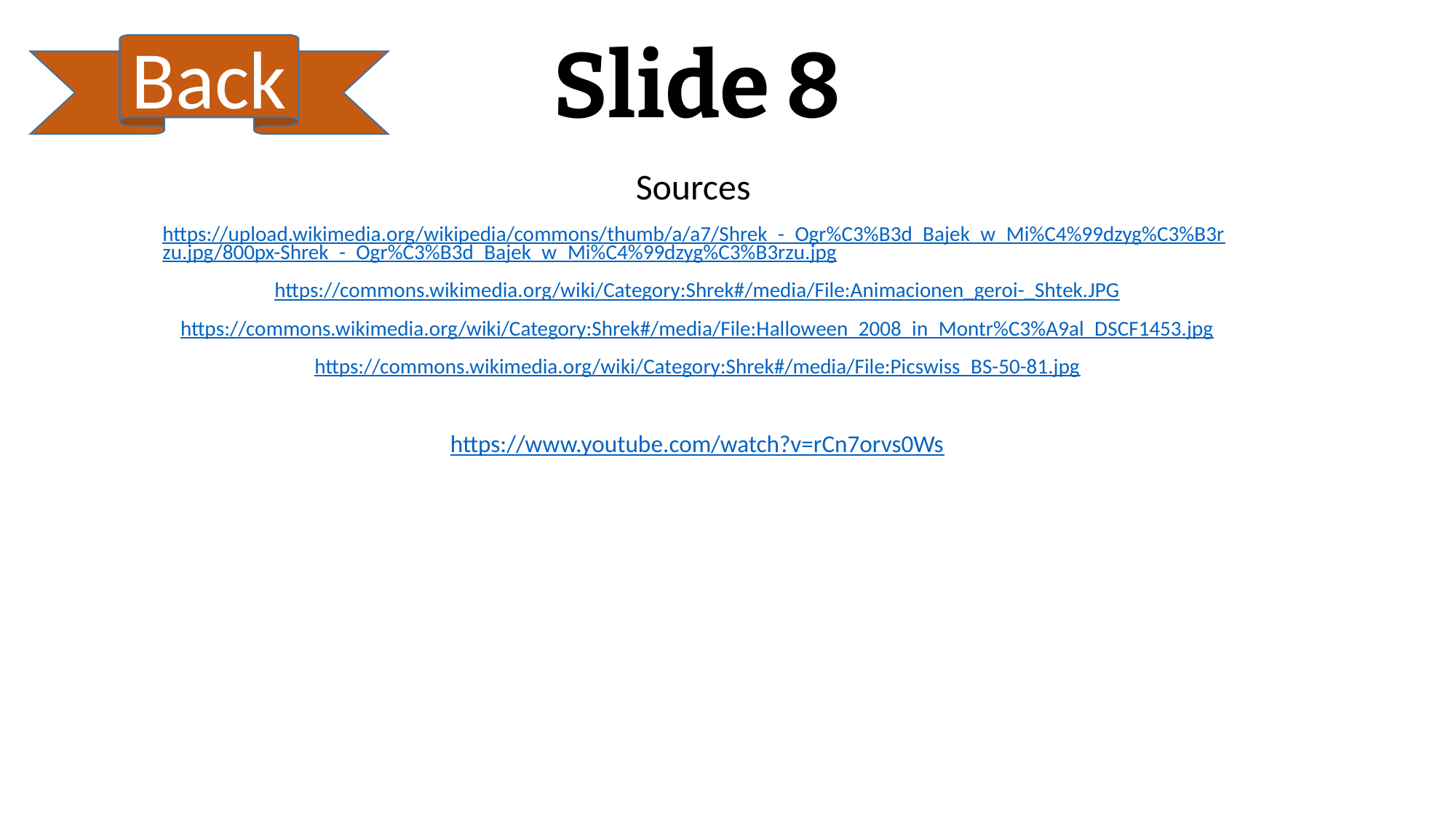

# Slide 8
Back
Sources
https://upload.wikimedia.org/wikipedia/commons/thumb/a/a7/Shrek_-_Ogr%C3%B3d_Bajek_w_Mi%C4%99dzyg%C3%B3rzu.jpg/800px-Shrek_-_Ogr%C3%B3d_Bajek_w_Mi%C4%99dzyg%C3%B3rzu.jpg
https://commons.wikimedia.org/wiki/Category:Shrek#/media/File:Animacionen_geroi-_Shtek.JPG
https://commons.wikimedia.org/wiki/Category:Shrek#/media/File:Halloween_2008_in_Montr%C3%A9al_DSCF1453.jpg
https://commons.wikimedia.org/wiki/Category:Shrek#/media/File:Picswiss_BS-50-81.jpg

https://www.youtube.com/watch?v=rCn7orvs0Ws